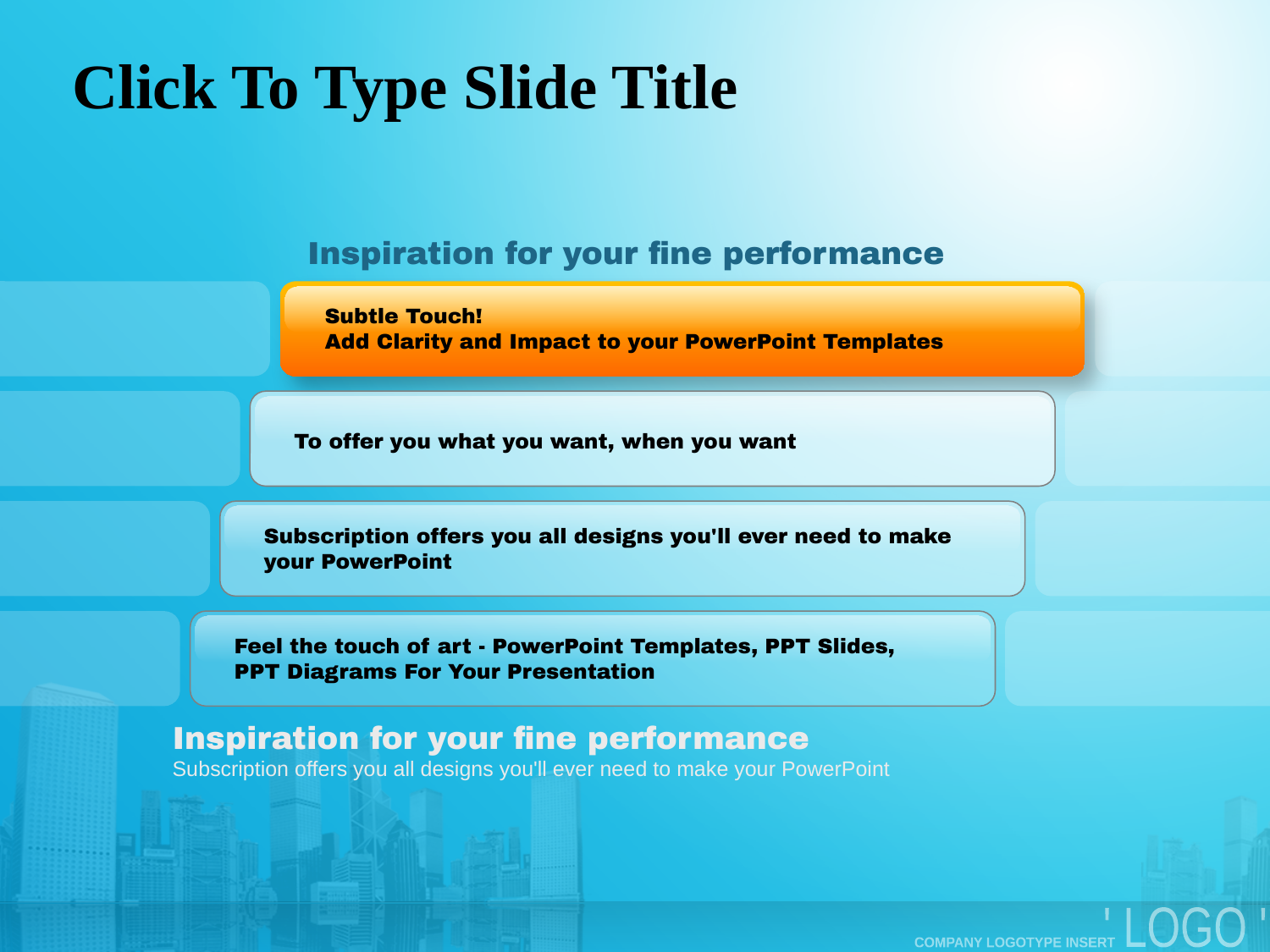

# Click To Type Slide Title
Inspiration for your fine performance

Subtle Touch!
Add Clarity and Impact to your PowerPoint Templates

To offer you what you want, when you want

Subscription offers you all designs you'll ever need to make
your PowerPoint

Feel the touch of art - PowerPoint Templates, PPT Slides,
PPT Diagrams For Your Presentation

Inspiration for your fine performance
Subscription offers you all designs you'll ever need to make your PowerPoint